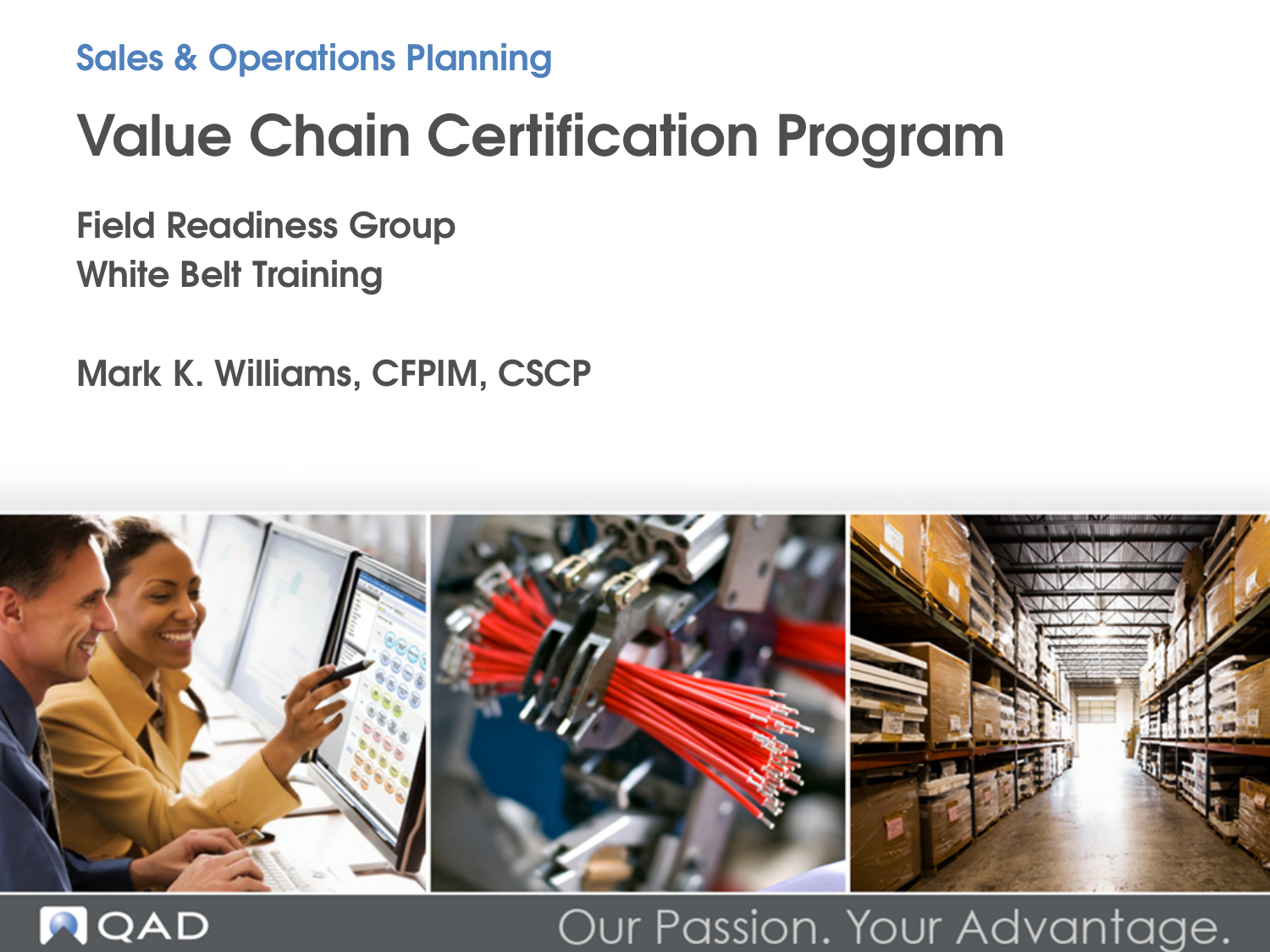

Sales & Operations Planning
# Value Chain Certification Program
Field Readiness Group
White Belt Training

Mark K. Williams, CFPIM, CSCP